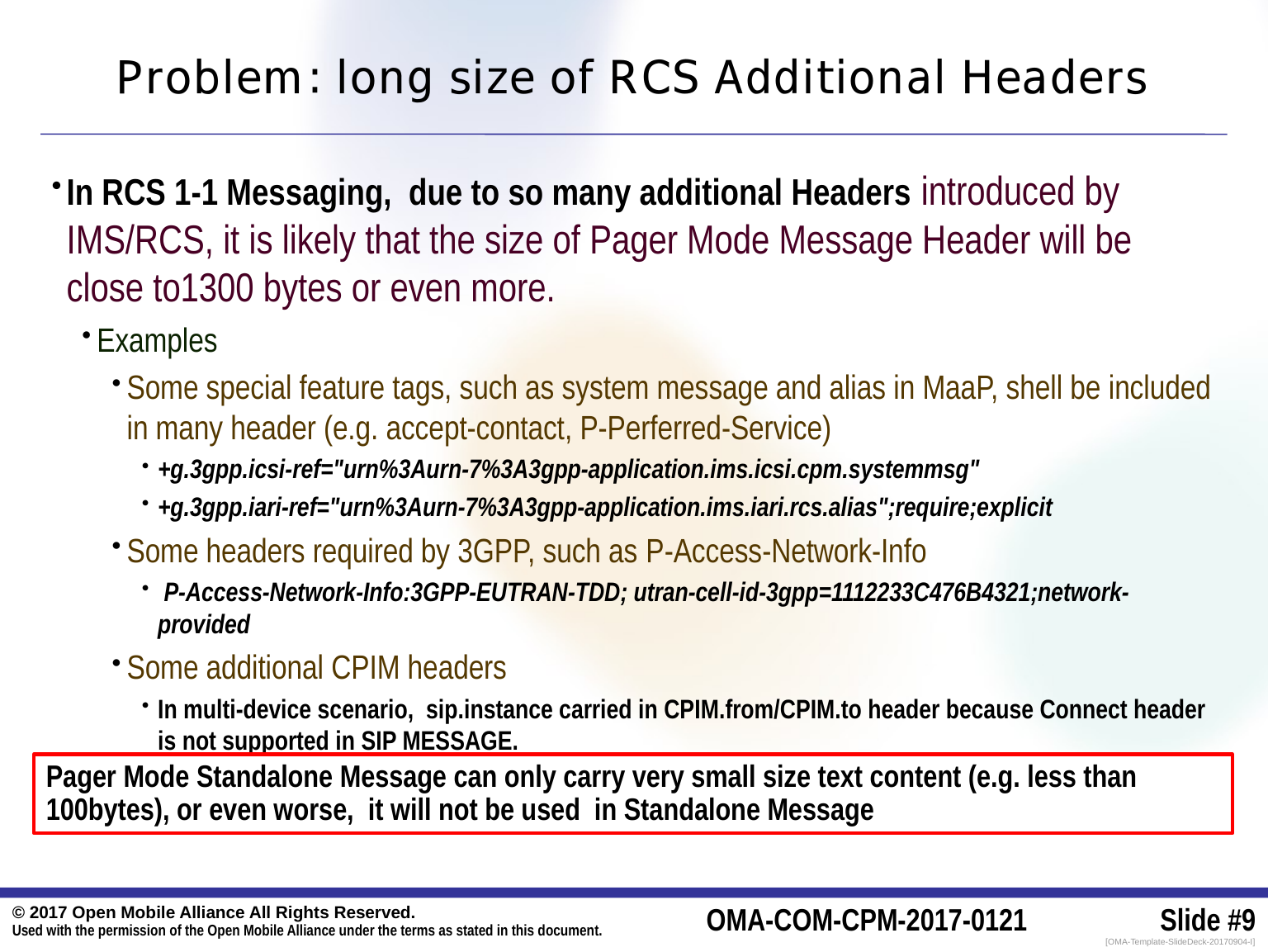

# Problem: long size of RCS Additional Headers
In RCS 1-1 Messaging,  due to so many additional Headers introduced by IMS/RCS, it is likely that the size of Pager Mode Message Header will be close to1300 bytes or even more.
Examples
Some special feature tags, such as system message and alias in MaaP, shell be included in many header (e.g. accept-contact, P-Perferred-Service)
+g.3gpp.icsi-ref="urn%3Aurn-7%3A3gpp-application.ims.icsi.cpm.systemmsg"
+g.3gpp.iari-ref="urn%3Aurn-7%3A3gpp-application.ims.iari.rcs.alias";require;explicit
Some headers required by 3GPP, such as P-Access-Network-Info
 P-Access-Network-Info:3GPP-EUTRAN-TDD; utran-cell-id-3gpp=1112233C476B4321;network-provided
Some additional CPIM headers
In multi-device scenario,  sip.instance carried in CPIM.from/CPIM.to header because Connect header is not supported in SIP MESSAGE.

Pager Mode Standalone Message can only carry very small size text content (e.g. less than 100bytes), or even worse,  it will not be used  in Standalone Message